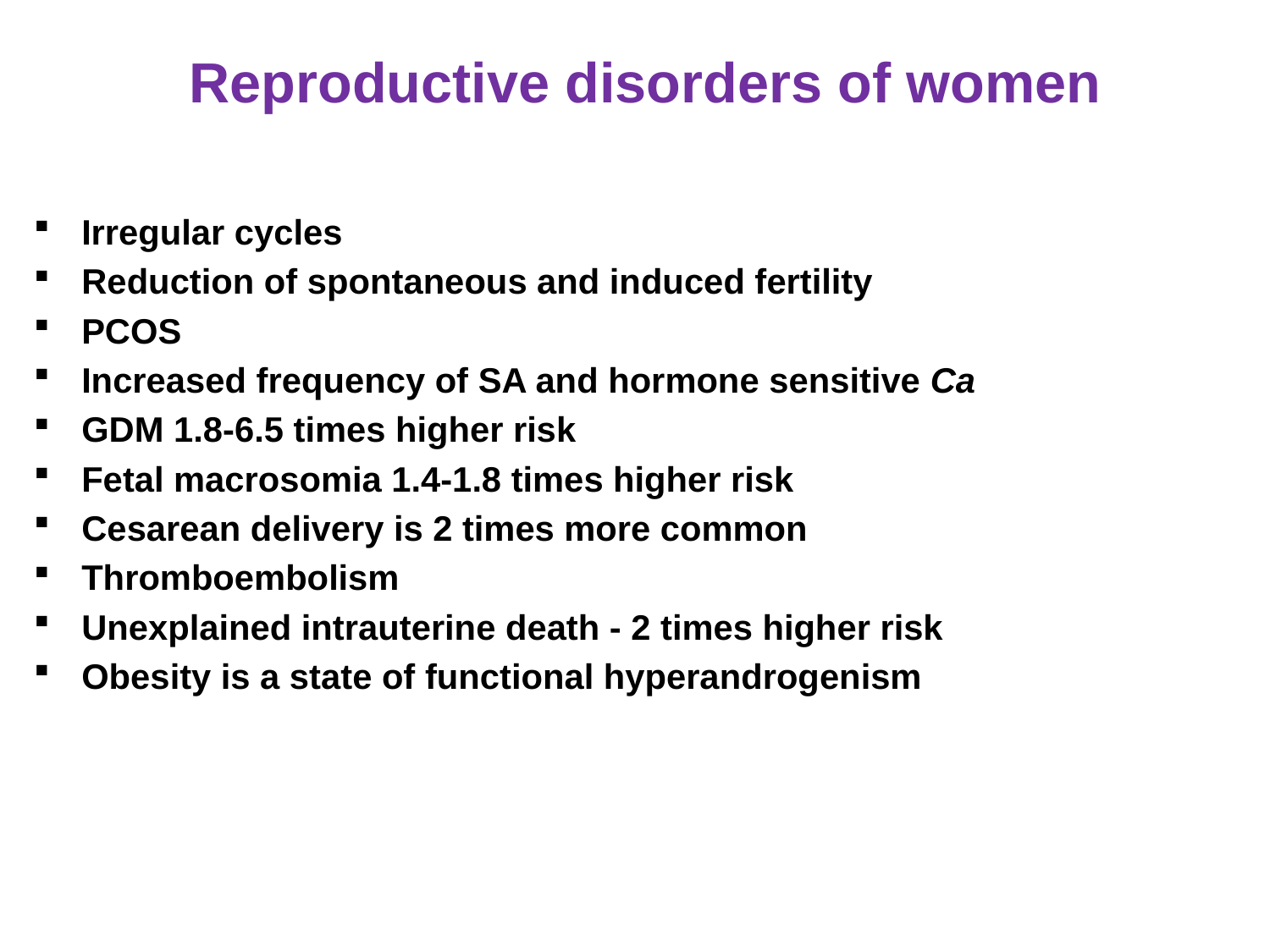

Reproductive disorders of women

Irregular cycles
Reduction of spontaneous and induced fertility
PCOS
Increased frequency of SA and hormone sensitive Ca
GDM 1.8-6.5 times higher risk
Fetal macrosomia 1.4-1.8 times higher risk
Cesarean delivery is 2 times more common
Thromboembolism
Unexplained intrauterine death - 2 times higher risk
Obesity is a state of functional hyperandrogenism